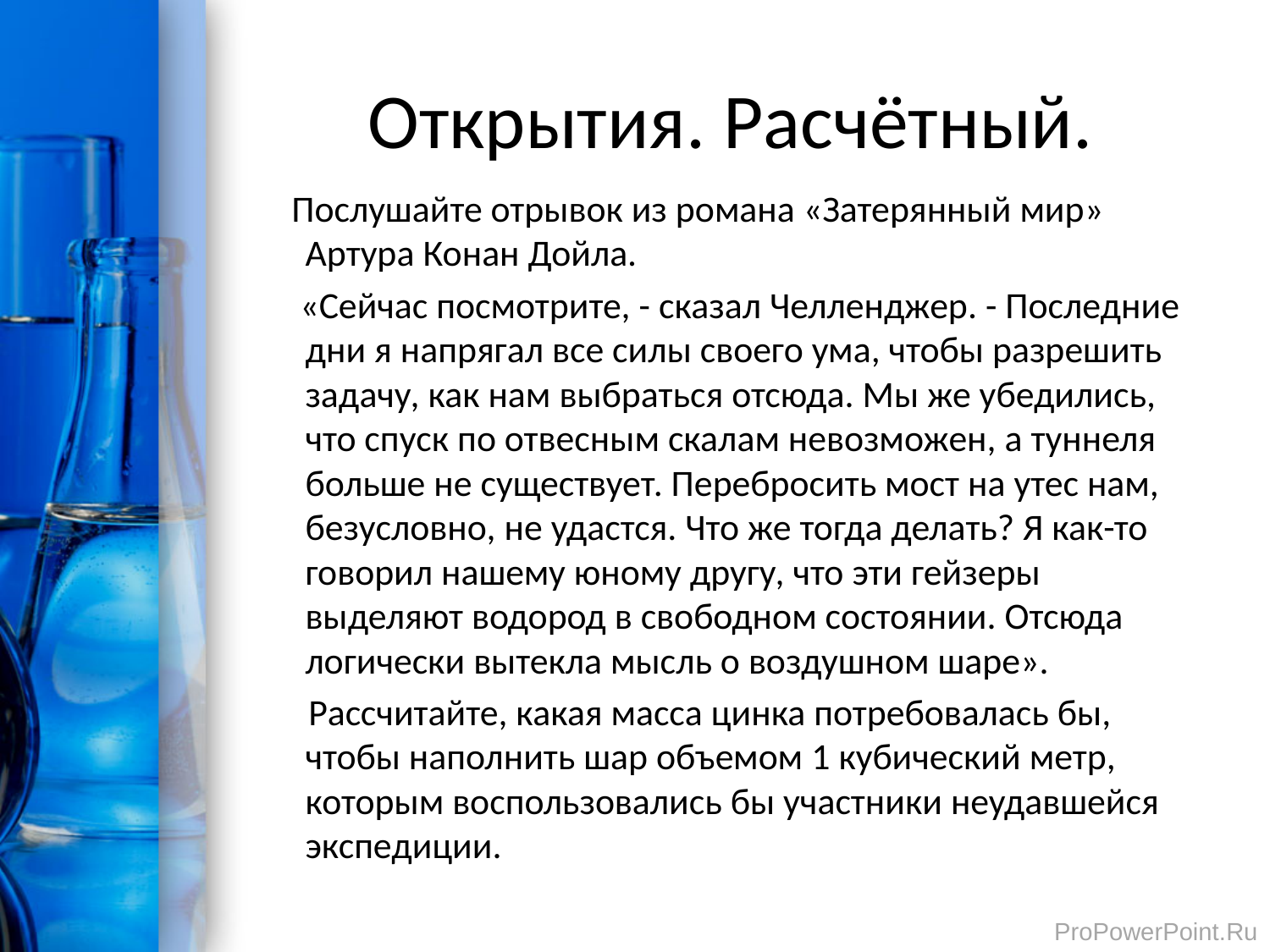

# Открытия. Расчётный.
    Послушайте отрывок из романа «Затерянный мир» Артура Конан Дойла.
     «Сейчас посмотрите, - сказал Челленджер. - Последние дни я напрягал все силы своего ума, чтобы разрешить задачу, как нам выбраться отсюда. Мы же убедились, что спуск по отвесным скалам невозможен, а туннеля больше не существует. Перебросить мост на утес нам, безусловно, не удастся. Что же тогда делать? Я как-то говорил нашему юному другу, что эти гейзеры выделяют водород в свободном состоянии. Отсюда логически вытекла мысль о воздушном шаре».
      Рассчитайте, какая масса цинка потребовалась бы, чтобы наполнить шар объемом 1 кубический метр, которым воспользовались бы участники неудавшейся экспедиции.